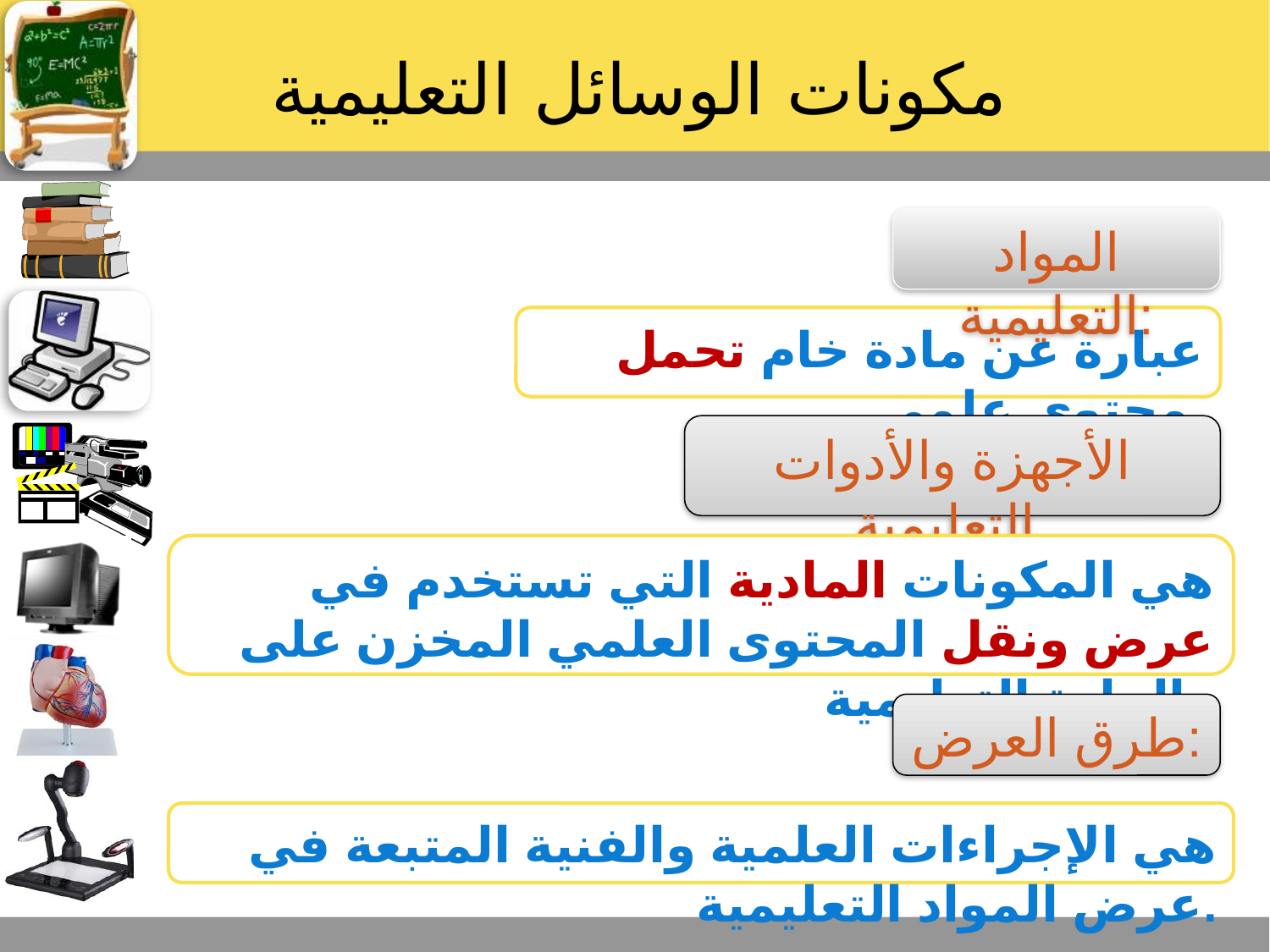

# مكونات الوسائل التعليمية
المواد التعليمية:
عبارة عن مادة خام تحمل محتوى علمي.
الأجهزة والأدوات التعليمية
هي المكونات المادية التي تستخدم في عرض ونقل المحتوى العلمي المخزن على المادة التعليمية.
طرق العرض:
هي الإجراءات العلمية والفنية المتبعة في عرض المواد التعليمية.